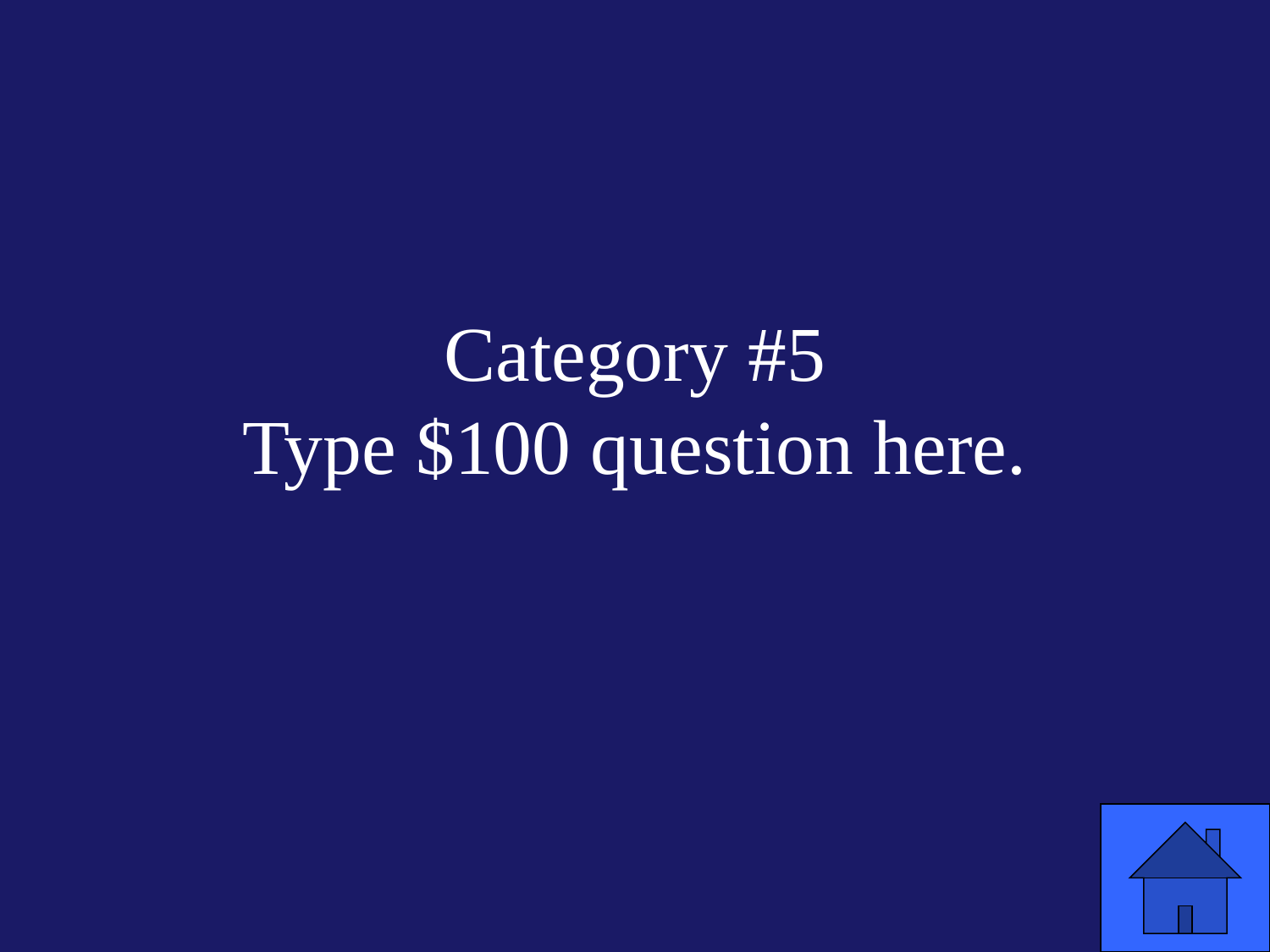

# Category #5 Type $100 question here.